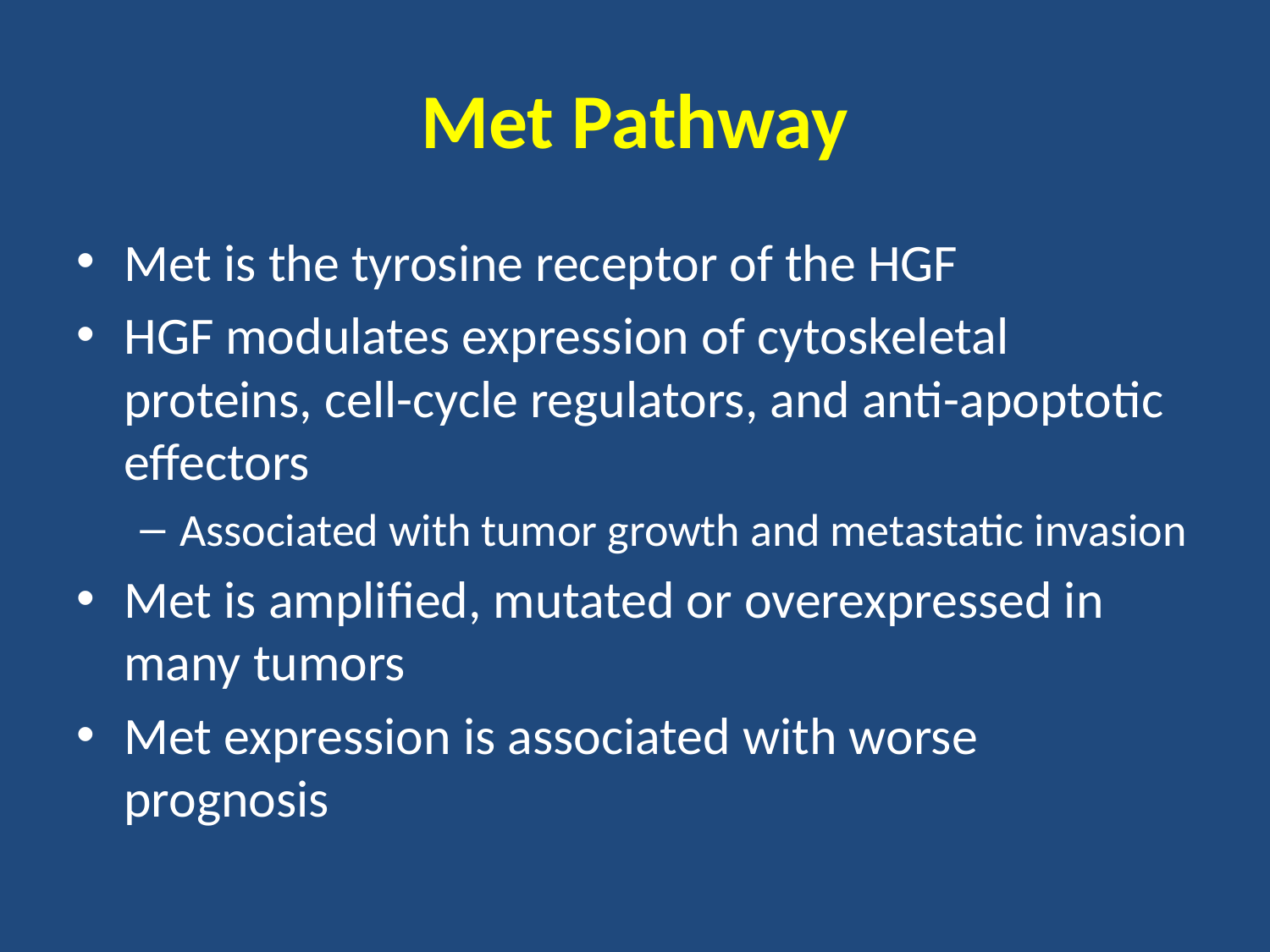

# Met Pathway
Met is the tyrosine receptor of the HGF
HGF modulates expression of cytoskeletal proteins, cell-cycle regulators, and anti-apoptotic effectors
Associated with tumor growth and metastatic invasion
Met is amplified, mutated or overexpressed in many tumors
Met expression is associated with worse prognosis